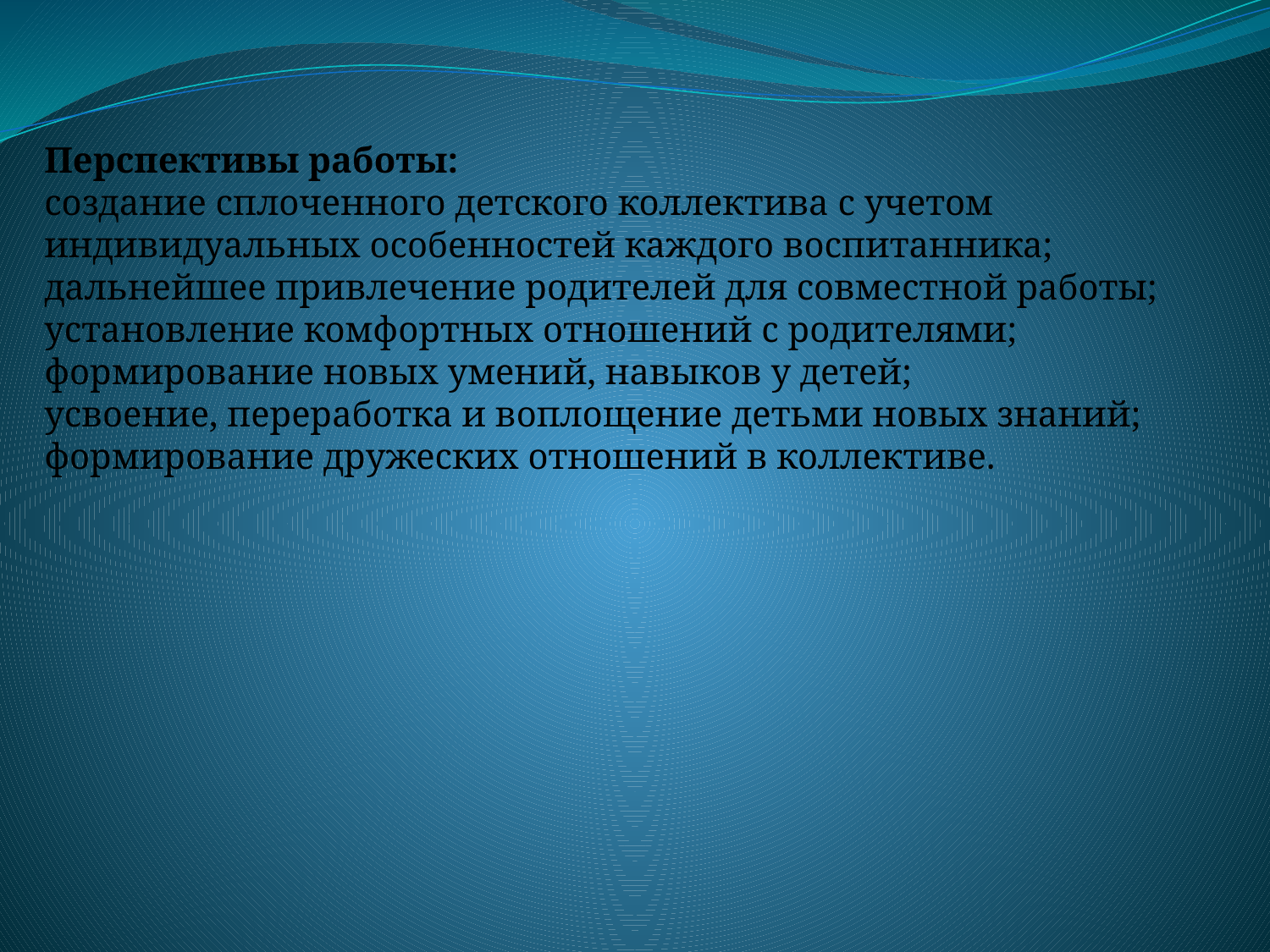

Перспективы работы:
создание сплоченного детского коллектива с учетом индивидуальных особенностей каждого воспитанника;
дальнейшее привлечение родителей для совместной работы;
установление комфортных отношений с родителями;
формирование новых умений, навыков у детей;
усвоение, переработка и воплощение детьми новых знаний;
формирование дружеских отношений в коллективе.